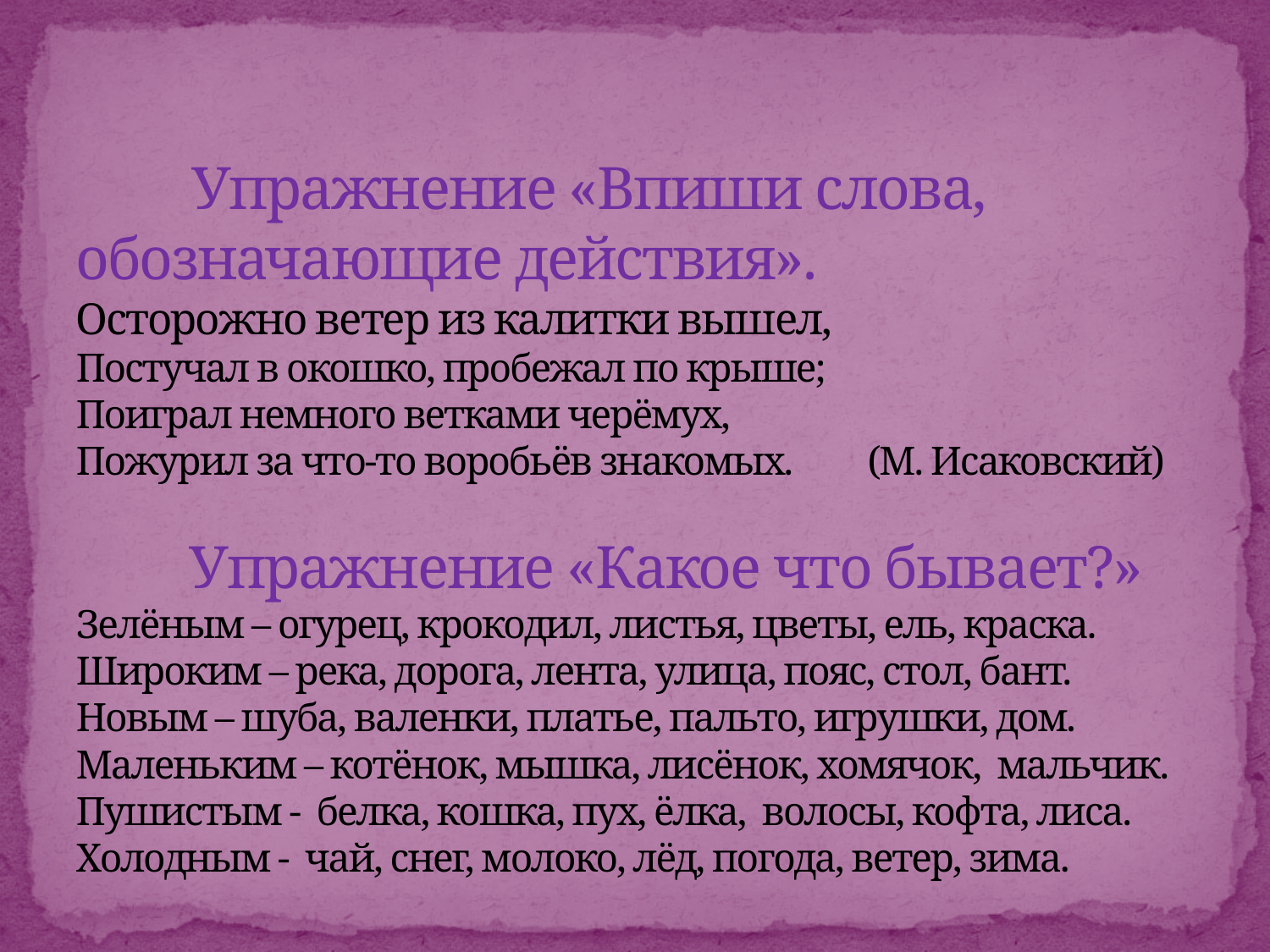

# Упражнение «Впиши слова, обозначающие действия». Осторожно ветер из калитки вышел, Постучал в окошко, пробежал по крыше; Поиграл немного ветками черёмух, Пожурил за что-то воробьёв знакомых.         (М. Исаковский) Упражнение «Какое что бывает?» Зелёным – огурец, крокодил, листья, цветы, ель, краска. Широким – река, дорога, лента, улица, пояс, стол, бант. Новым – шуба, валенки, платье, пальто, игрушки, дом. Маленьким – котёнок, мышка, лисёнок, хомячок,  мальчик. Пушистым -  белка, кошка, пух, ёлка,  волосы, кофта, лиса. Холодным -  чай, снег, молоко, лёд, погода, ветер, зима.